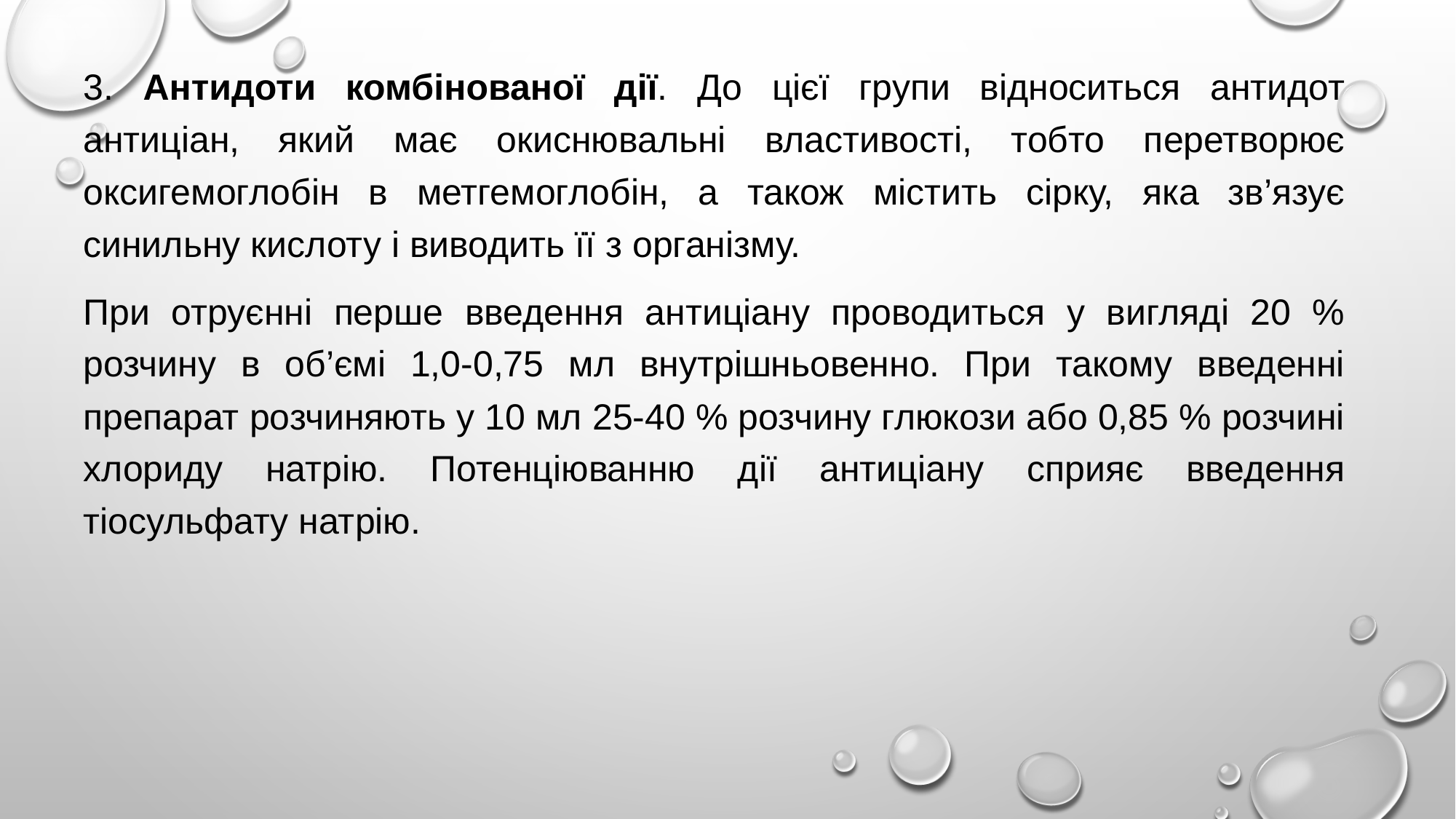

3. Антидоти комбінованої дії. До цієї групи відноситься антидот антиціан, який має окиснювальні властивості, тобто перетворює оксигемоглобін в метгемоглобін, а також містить сірку, яка зв’язує синильну кислоту і виводить її з організму.
При отруєнні перше введення антиціану проводиться у вигляді 20 % розчину в об’ємі 1,0-0,75 мл внутрішньовенно. При такому введенні препарат розчиняють у 10 мл 25-40 % розчину глюкози або 0,85 % розчині хлориду натрію. Потенціюванню дії антиціану сприяє введення тіосульфату натрію.